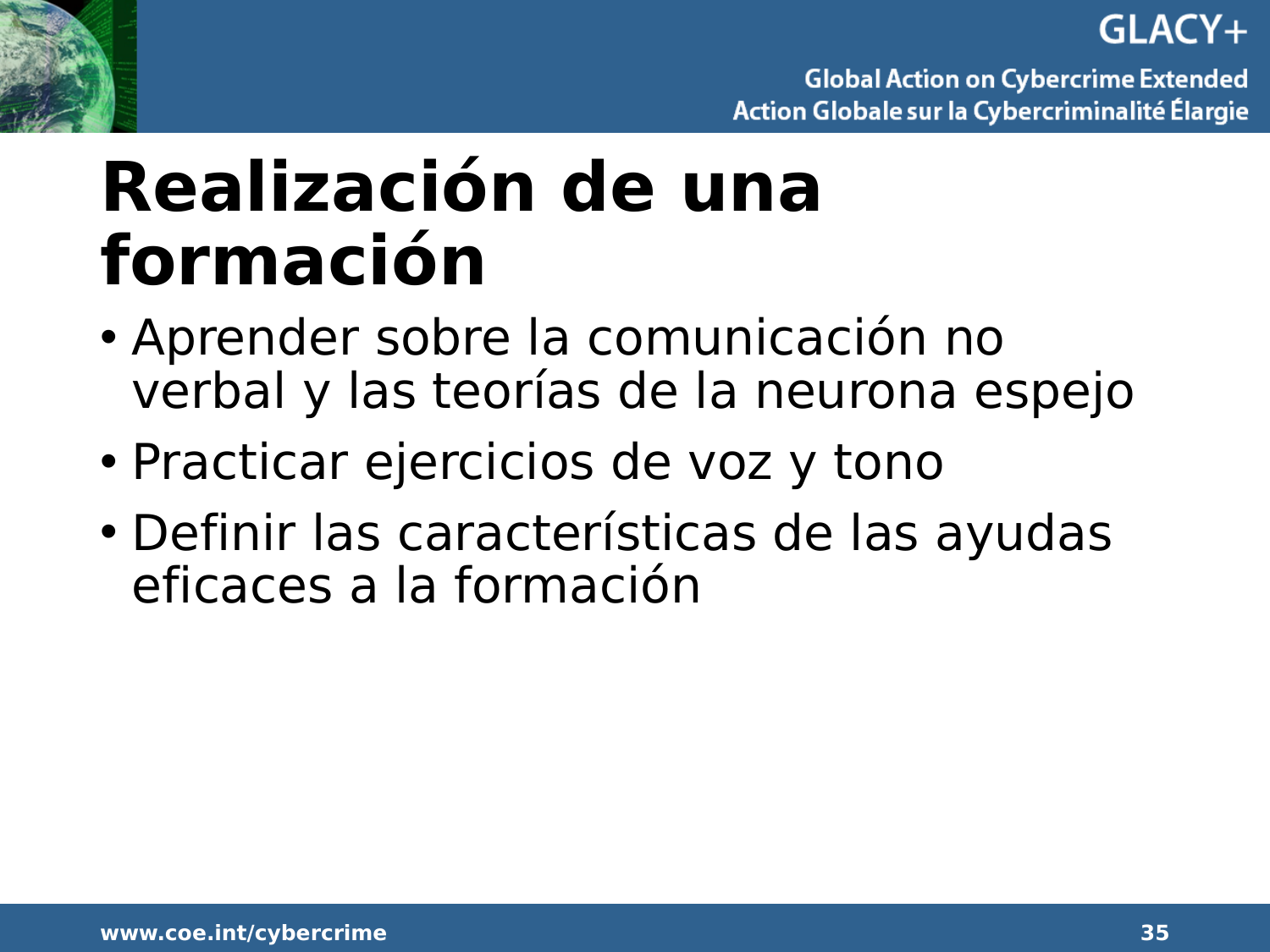

# Realización de una formación
Aprender sobre la comunicación no verbal y las teorías de la neurona espejo
Practicar ejercicios de voz y tono
Definir las características de las ayudas eficaces a la formación
www.coe.int/cybercrime
35